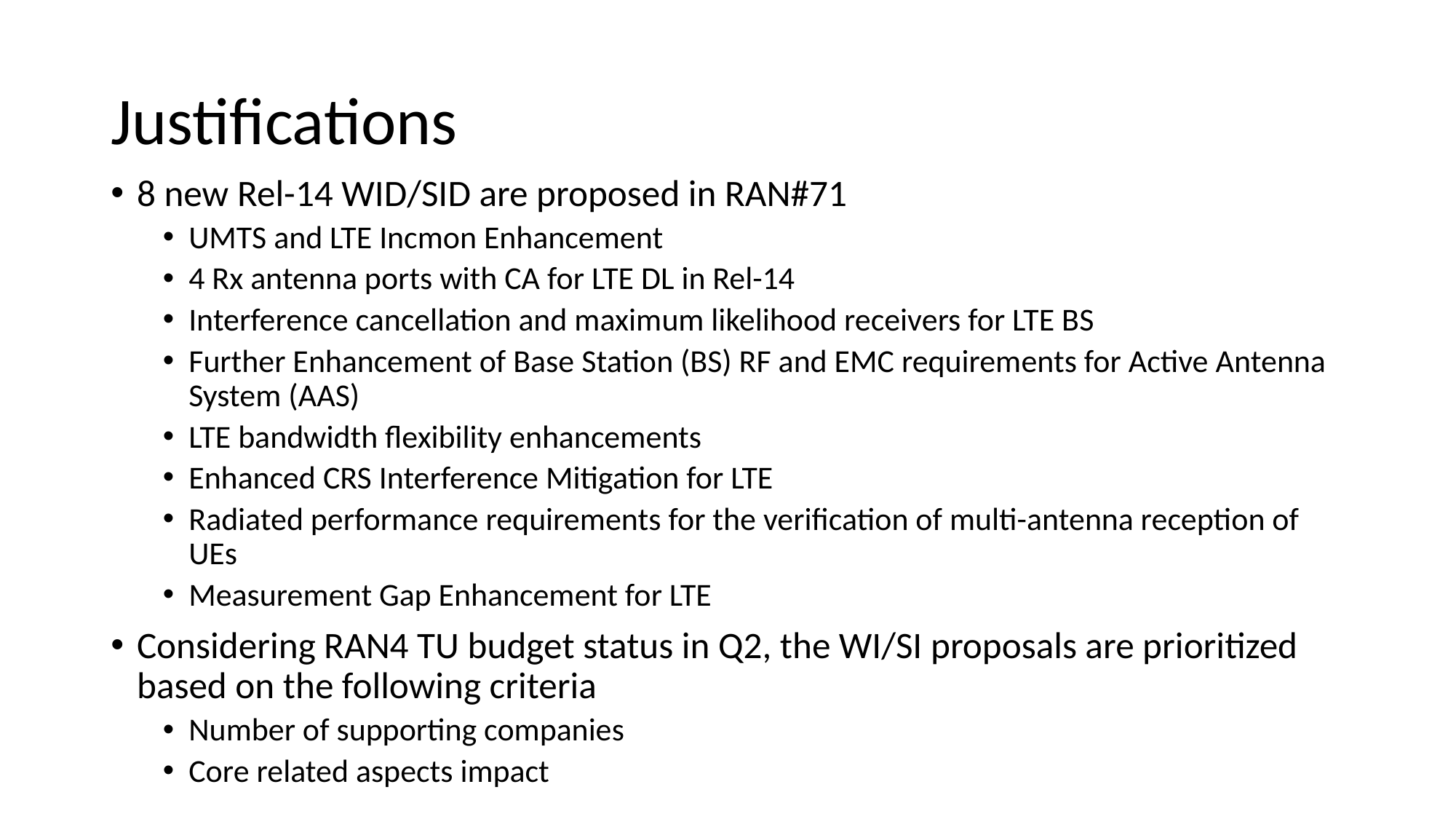

# Justifications
8 new Rel-14 WID/SID are proposed in RAN#71
UMTS and LTE Incmon Enhancement
4 Rx antenna ports with CA for LTE DL in Rel-14
Interference cancellation and maximum likelihood receivers for LTE BS
Further Enhancement of Base Station (BS) RF and EMC requirements for Active Antenna System (AAS)
LTE bandwidth flexibility enhancements
Enhanced CRS Interference Mitigation for LTE
Radiated performance requirements for the verification of multi-antenna reception of UEs
Measurement Gap Enhancement for LTE
Considering RAN4 TU budget status in Q2, the WI/SI proposals are prioritized based on the following criteria
Number of supporting companies
Core related aspects impact